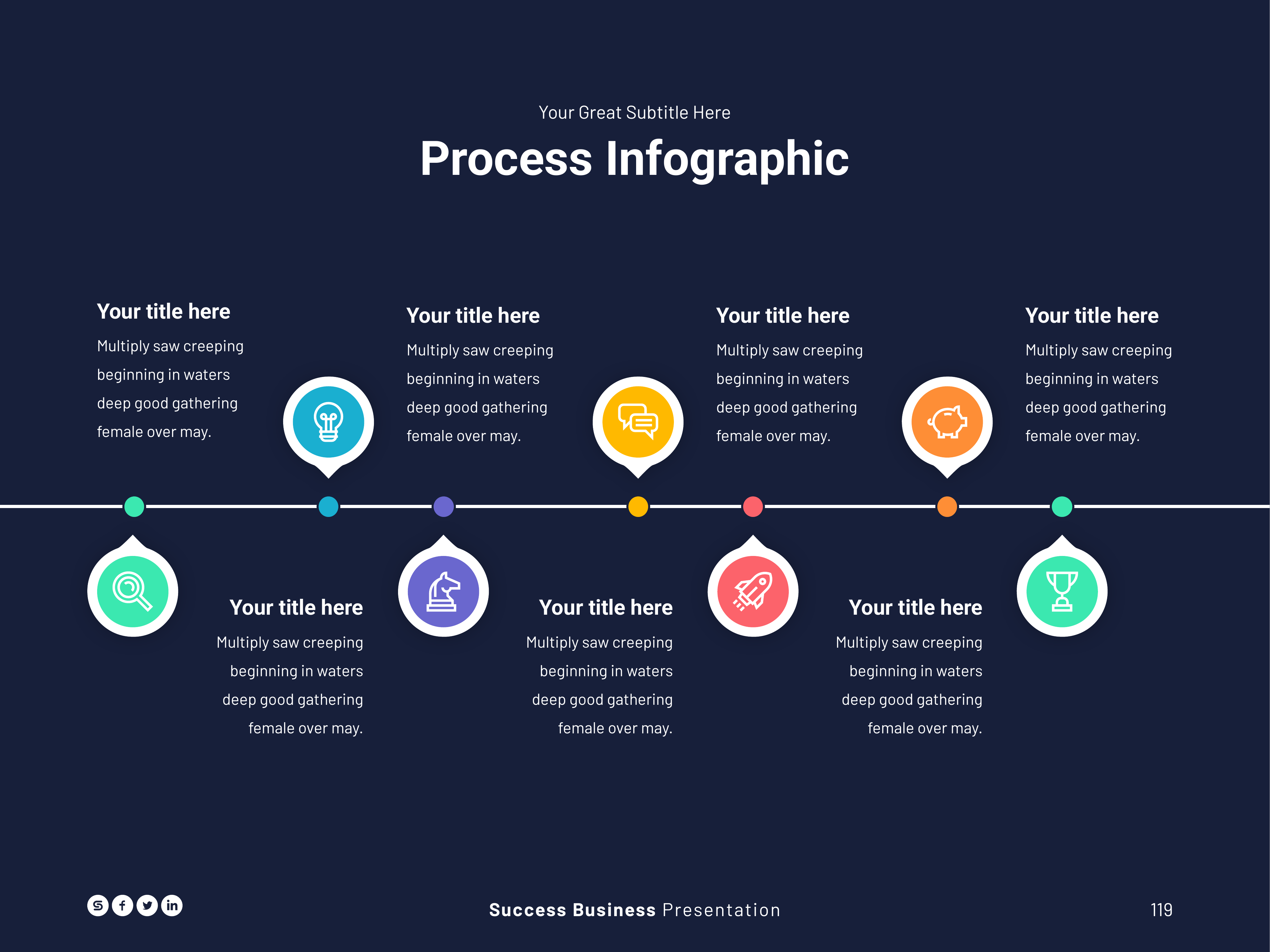

Your Great Subtitle Here
Process Infographic
Your title here
Multiply saw creeping beginning in waters deep good gathering female over may.
Your title here
Multiply saw creeping beginning in waters deep good gathering female over may.
Your title here
Multiply saw creeping beginning in waters deep good gathering female over may.
Your title here
Multiply saw creeping beginning in waters deep good gathering female over may.

Your title here
Multiply saw creeping beginning in waters deep good gathering female over may.
Your title here
Multiply saw creeping beginning in waters deep good gathering female over may.
Your title here
Multiply saw creeping beginning in waters deep good gathering female over may.